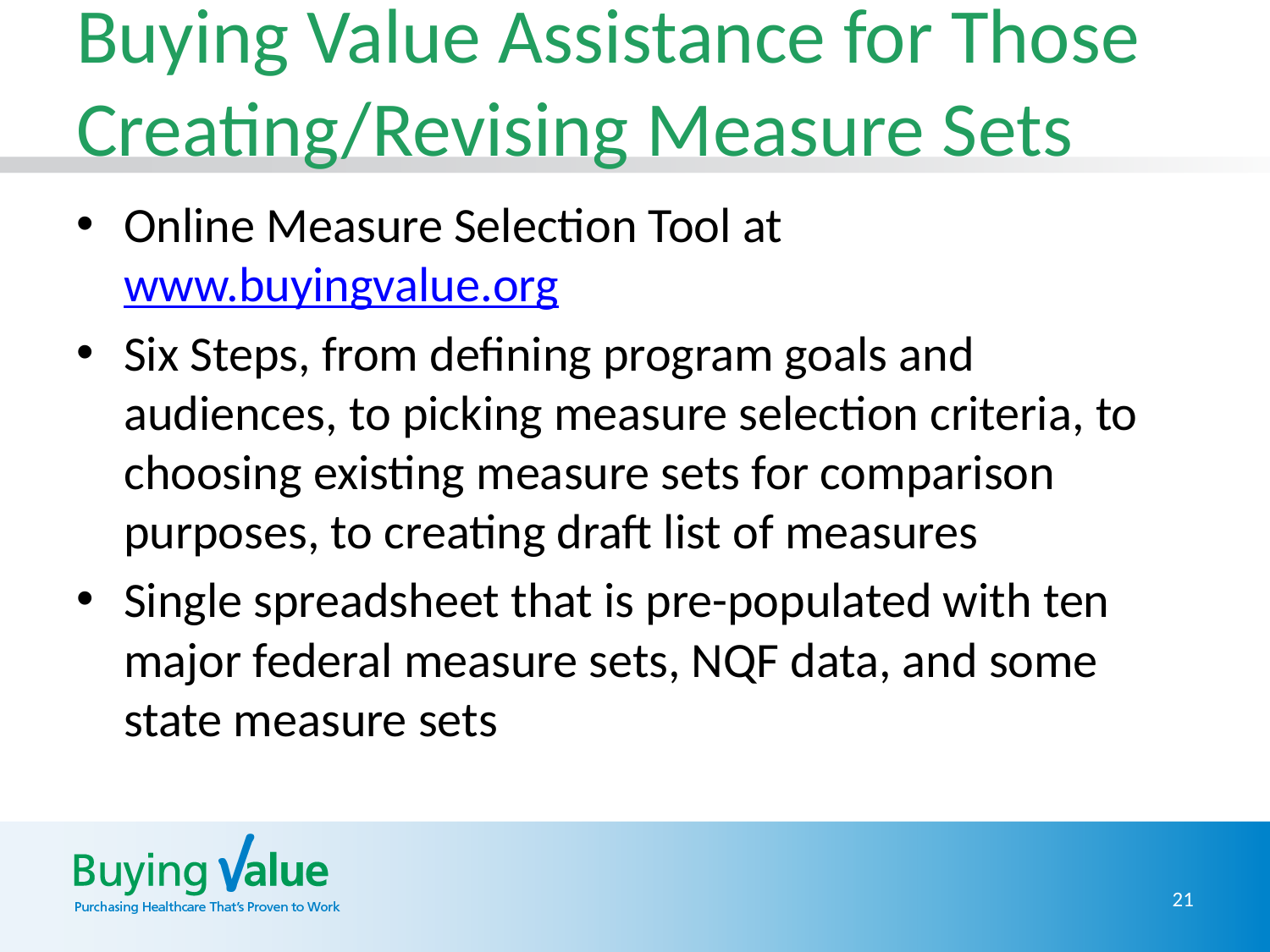

# Buying Value Assistance for Those Creating/Revising Measure Sets
Online Measure Selection Tool at www.buyingvalue.org
Six Steps, from defining program goals and audiences, to picking measure selection criteria, to choosing existing measure sets for comparison purposes, to creating draft list of measures
Single spreadsheet that is pre-populated with ten major federal measure sets, NQF data, and some state measure sets
21